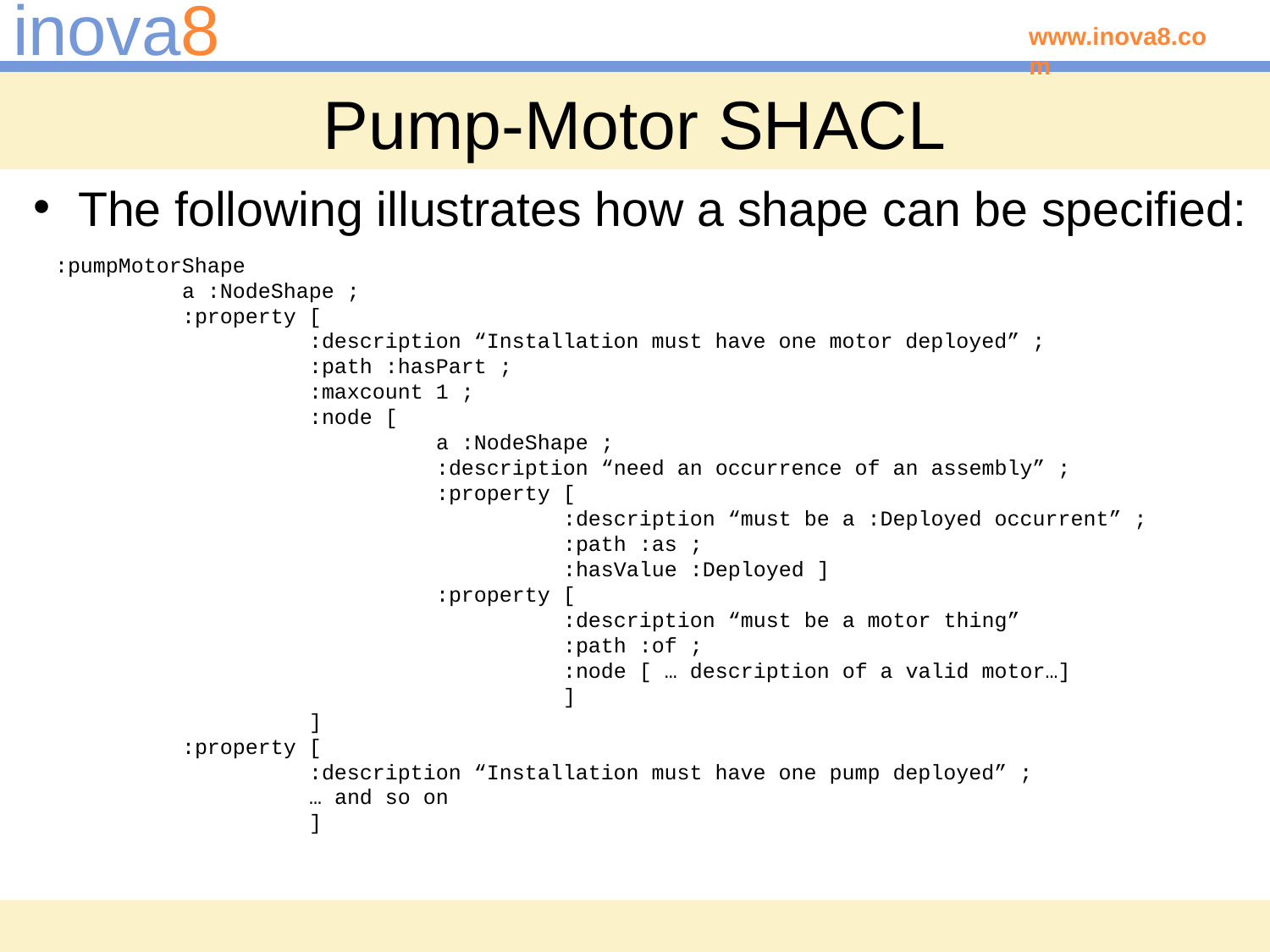

# Pump-Motor SHACL
The following illustrates how a shape can be specified:
:pumpMotorShape
	a :NodeShape ;
	:property [
		:description “Installation must have one motor deployed” ;
		:path :hasPart ;
		:maxcount 1 ;
		:node [
			a :NodeShape ;
			:description “need an occurrence of an assembly” ;
			:property [
				:description “must be a :Deployed occurrent” ;
				:path :as ;
				:hasValue :Deployed ]
			:property [
				:description “must be a motor thing”
				:path :of ;
				:node [ … description of a valid motor…]
				]
		]
	:property [
		:description “Installation must have one pump deployed” ;
		… and so on
		]